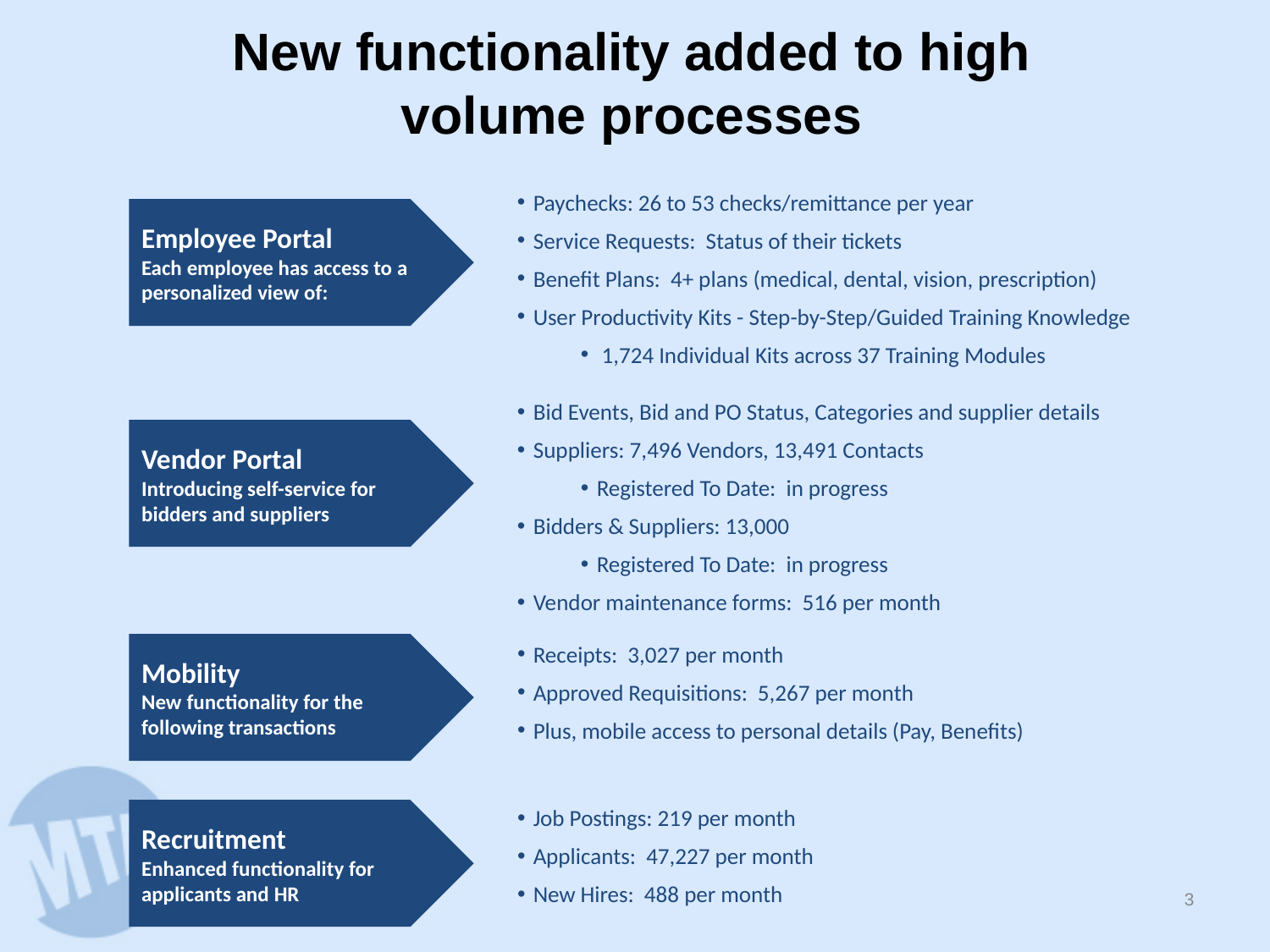

New functionality added to high volume processes
Paychecks: 26 to 53 checks/remittance per year
Service Requests:  Status of their tickets
Benefit Plans:  4+ plans (medical, dental, vision, prescription)
User Productivity Kits - Step-by-Step/Guided Training Knowledge
 1,724 Individual Kits across 37 Training Modules

Employee Portal
Each employee has access to a personalized view of:
Bid Events, Bid and PO Status, Categories and supplier details
Suppliers: 7,496 Vendors, 13,491 Contacts
Registered To Date:  in progress
Bidders & Suppliers: 13,000
Registered To Date:  in progress
Vendor maintenance forms:  516 per month
Vendor Portal
Introducing self-service for bidders and suppliers
Mobility
New functionality for the following transactions
Receipts:  3,027 per month
Approved Requisitions:  5,267 per month
Plus, mobile access to personal details (Pay, Benefits)
Recruitment
Enhanced functionality for applicants and HR
Job Postings: 219 per month
Applicants:  47,227 per month
New Hires:  488 per month
3